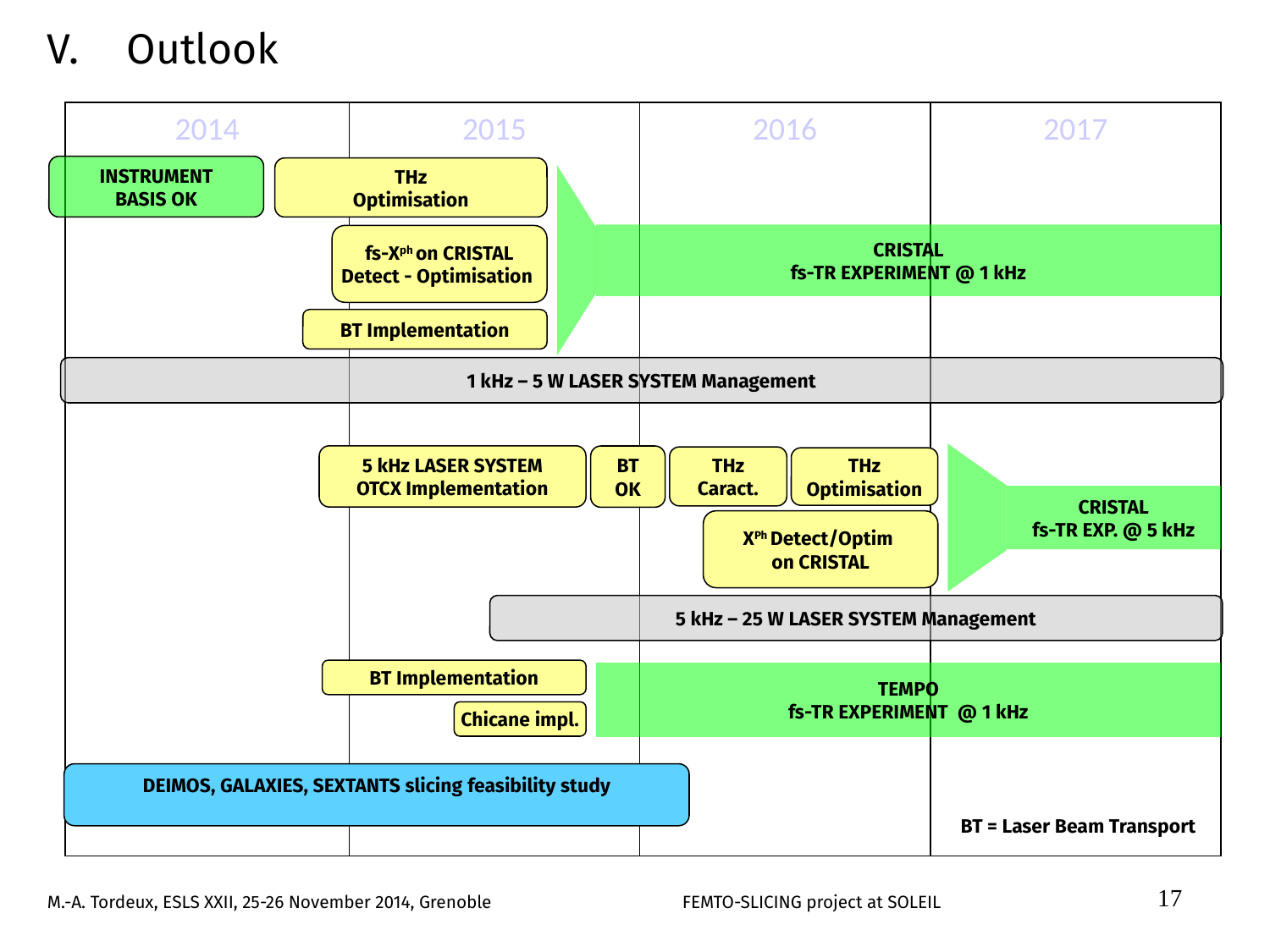

Outlook
2014
2015
2016
2017
INSTRUMENT
BASIS OK
THz
Optimisation
CRISTAL
fs-TR EXPERIMENT @ 1 kHz
fs-Xph on CRISTAL
Detect - Optimisation

BT Implementation
1 kHz – 5 W LASER SYSTEM Management
5 kHz LASER SYSTEM
OTCX Implementation
BT
OK
THz
Caract.
THz
Optimisation
CRISTAL
fs-TR EXP. @ 5 kHz

XPh Detect/Optim
on CRISTAL
5 kHz – 25 W LASER SYSTEM Management
BT Implementation
TEMPO
fs-TR EXPERIMENT  @ 1 kHz
Chicane impl.
DEIMOS, GALAXIES, SEXTANTS slicing feasibility study
BT = Laser Beam Transport
17